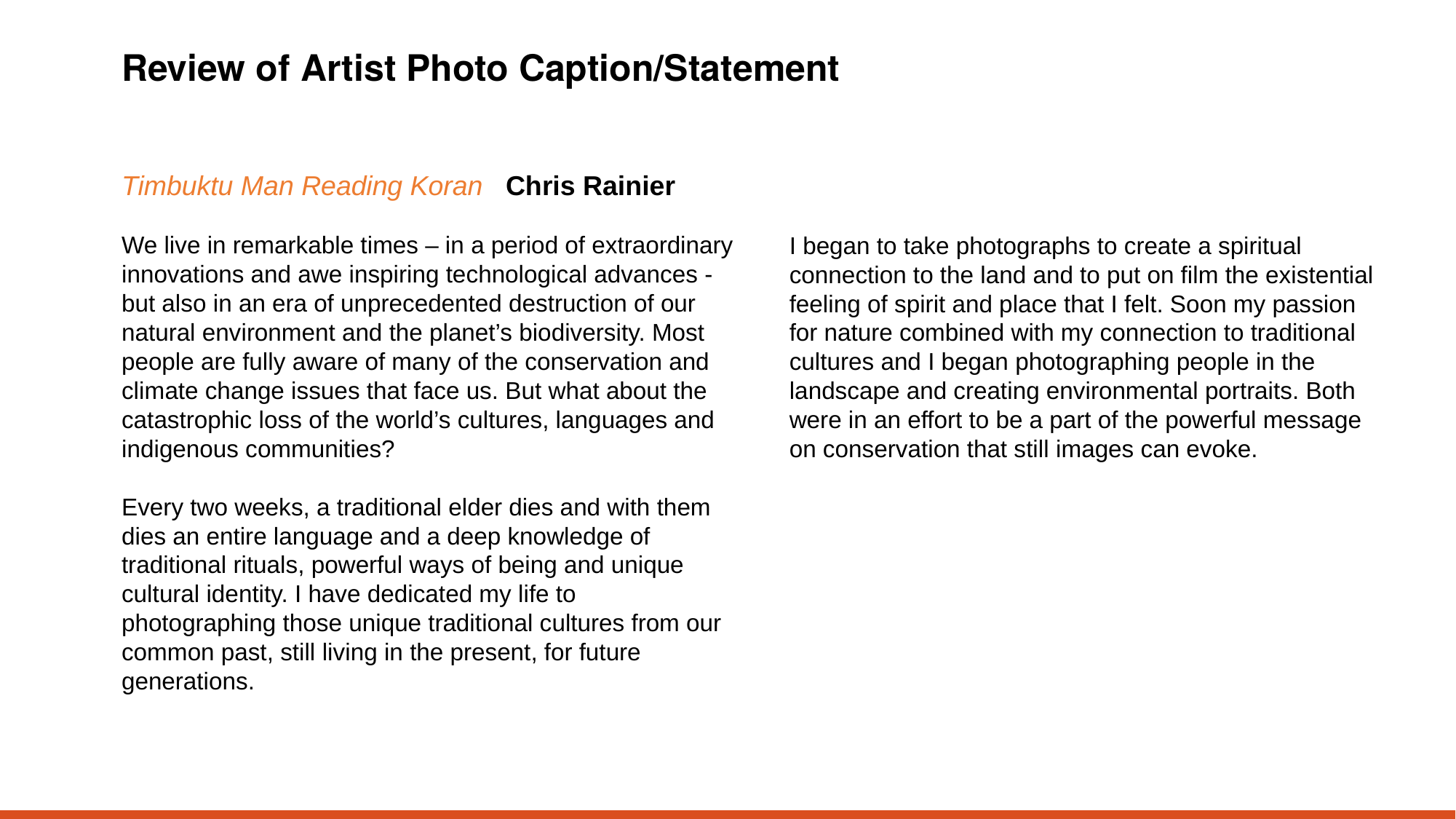

Review of Artist Photo Caption/Statement
Timbuktu Man Reading Koran   Chris Rainier

We live in remarkable times – in a period of extraordinary innovations and awe inspiring technological advances - but also in an era of unprecedented destruction of our natural environment and the planet’s biodiversity. Most people are fully aware of many of the conservation and climate change issues that face us. But what about the catastrophic loss of the world’s cultures, languages and indigenous communities?

Every two weeks, a traditional elder dies and with them dies an entire language and a deep knowledge of traditional rituals, powerful ways of being and unique cultural identity. I have dedicated my life to photographing those unique traditional cultures from our common past, still living in the present, for future generations.
I began to take photographs to create a spiritual connection to the land and to put on film the existential feeling of spirit and place that I felt. Soon my passion for nature combined with my connection to traditional cultures and I began photographing people in the landscape and creating environmental portraits. Both were in an effort to be a part of the powerful message on conservation that still images can evoke.